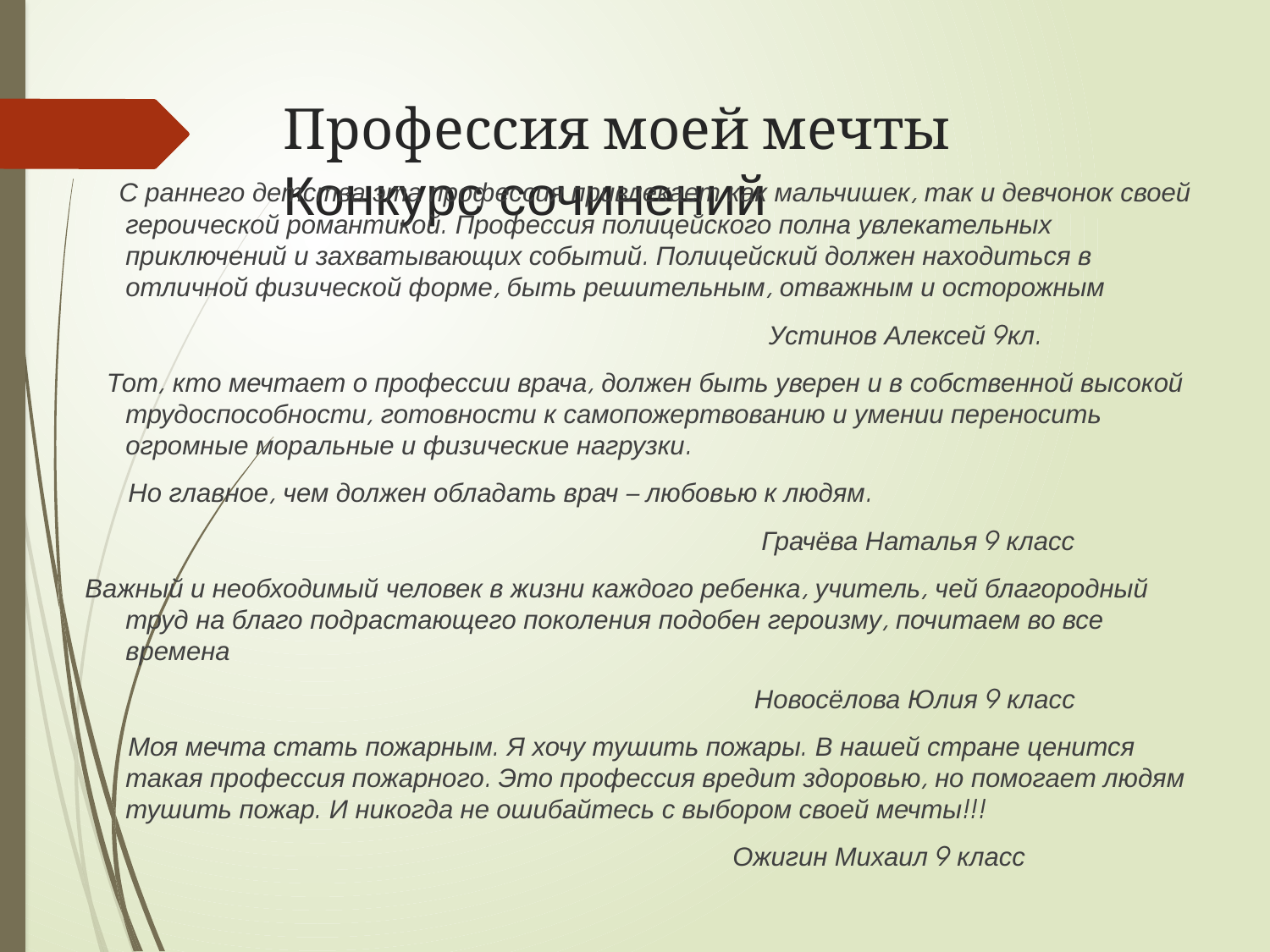

# Профессия моей мечты Конкурс сочинений
     С раннего детства эта профессия привлекает как мальчишек, так и девчонок своей героической романтикой. Профессия полицейского полна увлекательных приключений и захватывающих событий. Полицейский должен находиться в отличной физической форме, быть решительным, отважным и осторожным
                                                                                                Устинов Алексей 9кл.
    Тот, кто мечтает о профессии врача, должен быть уверен и в собственной высокой трудоспособности, готовности к самопожертвованию и умении переносить огромные моральные и физические нагрузки.
       Но главное, чем должен обладать врач – любовью к людям.
                                                                                               Грачёва Наталья 9 класс
 Важный и необходимый человек в жизни каждого ребенка, учитель, чей благородный труд на благо подрастающего поколения подобен героизму, почитаем во все времена
                                                                                              Новосёлова Юлия 9 класс
       Моя мечта стать пожарным. Я хочу тушить пожары. В нашей стране ценится такая профессия пожарного. Это профессия вредит здоровью, но помогает людям тушить пожар. И никогда не ошибайтесь с выбором своей мечты!!!
                                                                                           Ожигин Михаил 9 класс